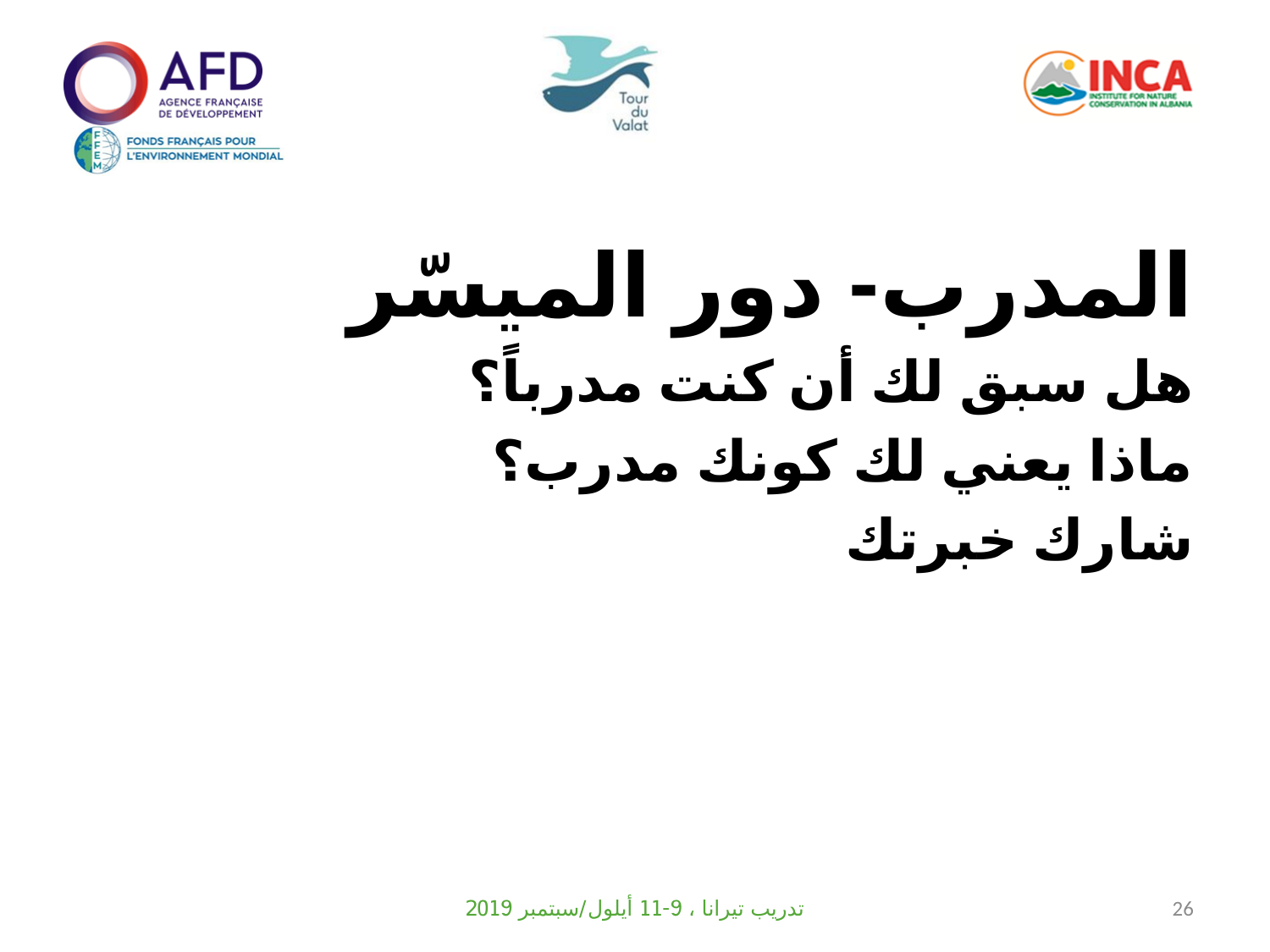

المدرب- دور الميسّر
هل سبق لك أن كنت مدرباً؟
ماذا يعني لك كونك مدرب؟
شارك خبرتك

تدريب تيرانا ، 9-11 أيلول/سبتمبر 2019
26